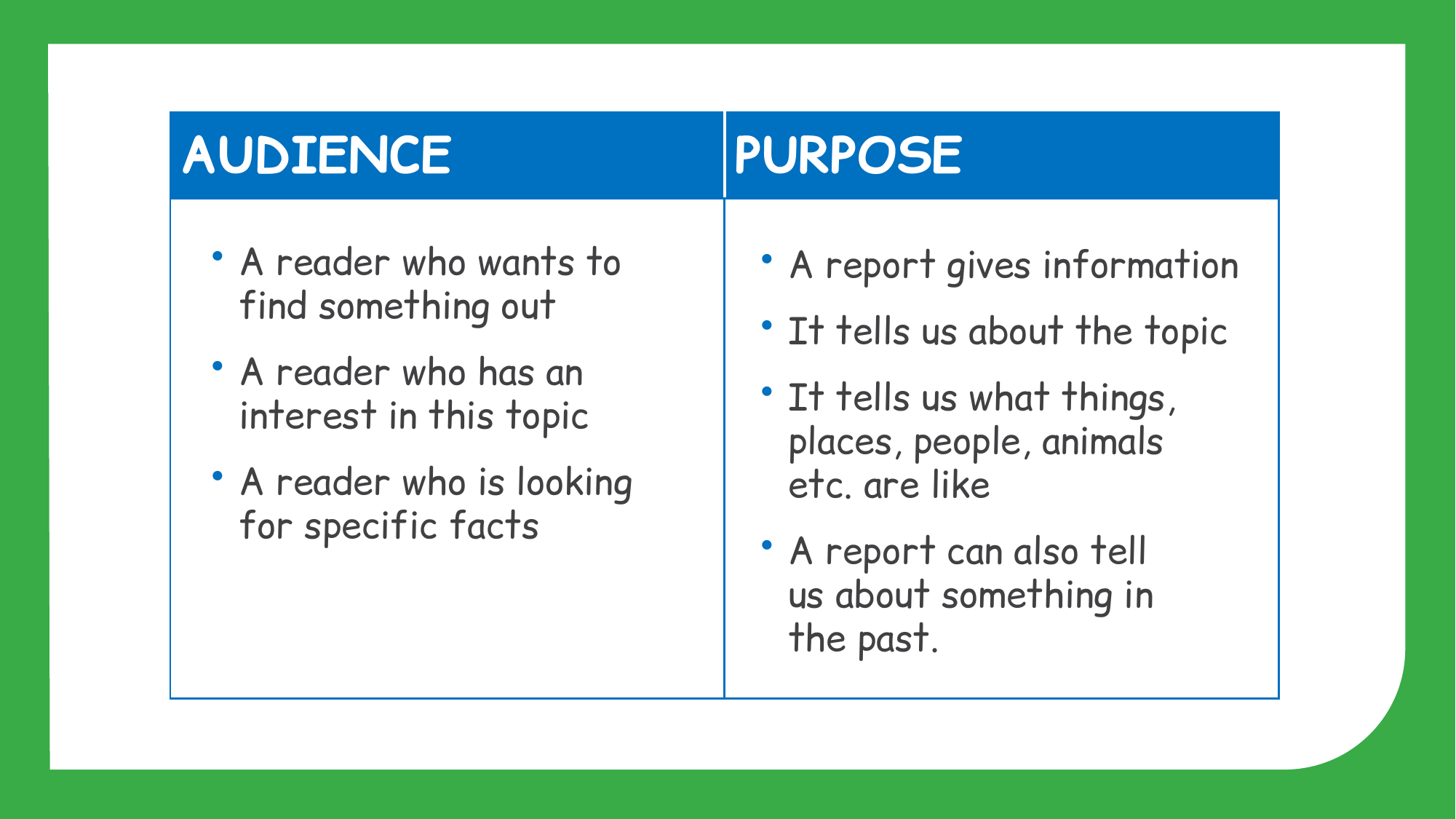

| AUDIENCE | PURPOSE |
| --- | --- |
|  |  |
A reader who wants to find something out
A reader who has an interest in this topic
A reader who is looking for specific facts
A report gives information
It tells us about the topic
It tells us what things,
places, people, animals
etc. are like
A report can also tell
us about something in
the past.